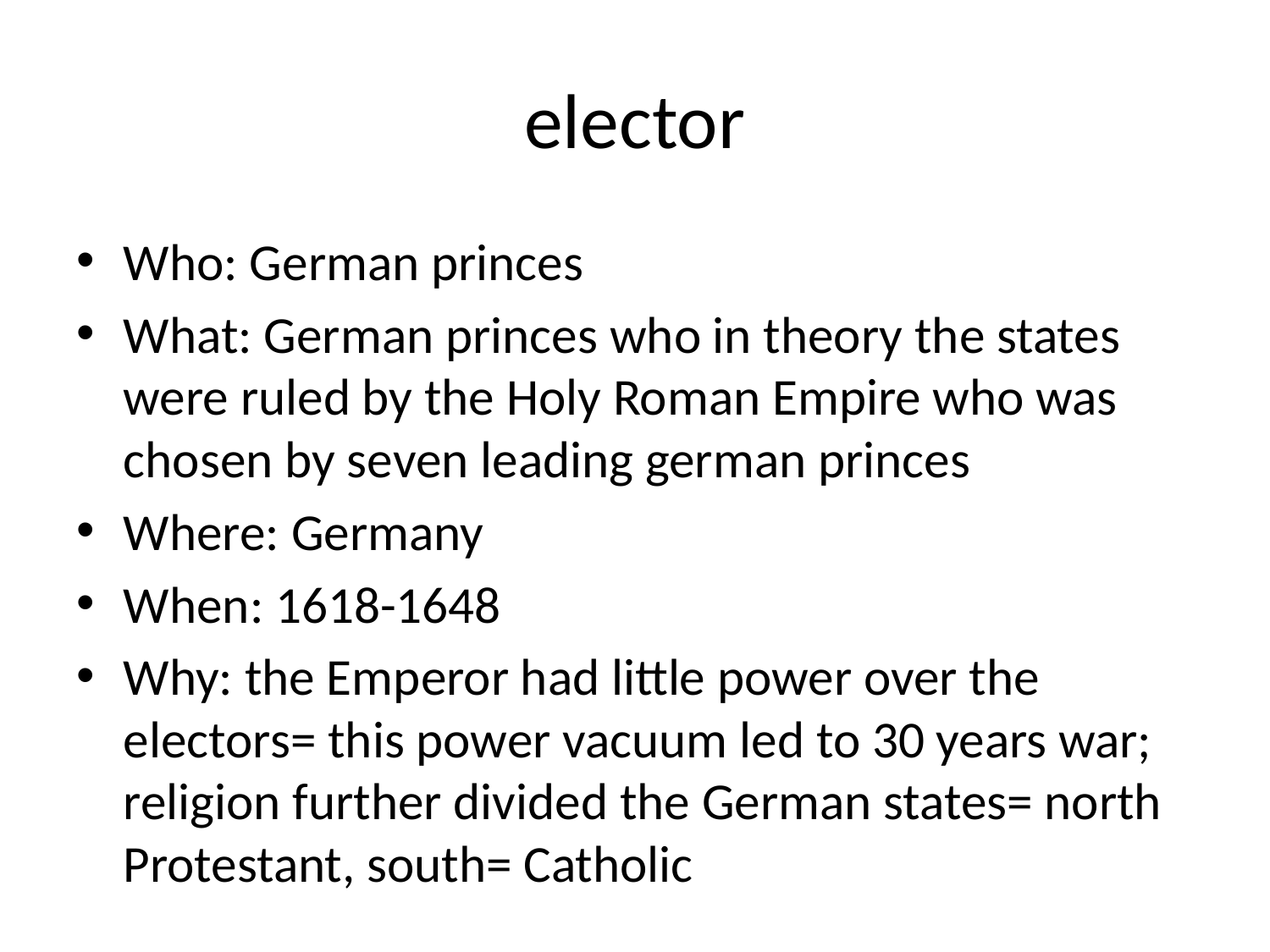

# elector
Who: German princes
What: German princes who in theory the states were ruled by the Holy Roman Empire who was chosen by seven leading german princes
Where: Germany
When: 1618-1648
Why: the Emperor had little power over the electors= this power vacuum led to 30 years war; religion further divided the German states= north Protestant, south= Catholic